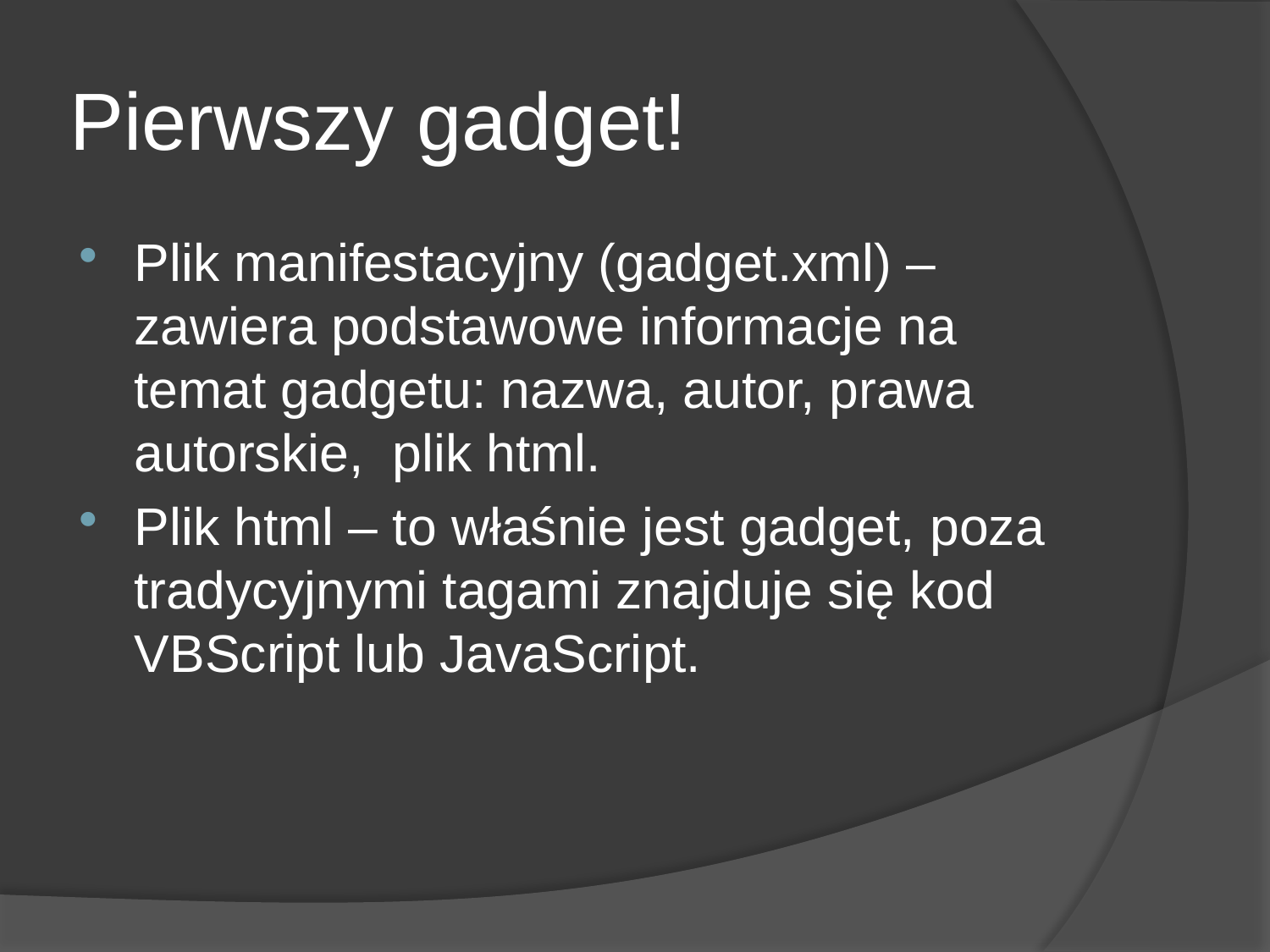

# Pierwszy gadget!
Plik manifestacyjny (gadget.xml) – zawiera podstawowe informacje na temat gadgetu: nazwa, autor, prawa autorskie,  plik html.
Plik html – to właśnie jest gadget, poza tradycyjnymi tagami znajduje się kod VBScript lub JavaScript.